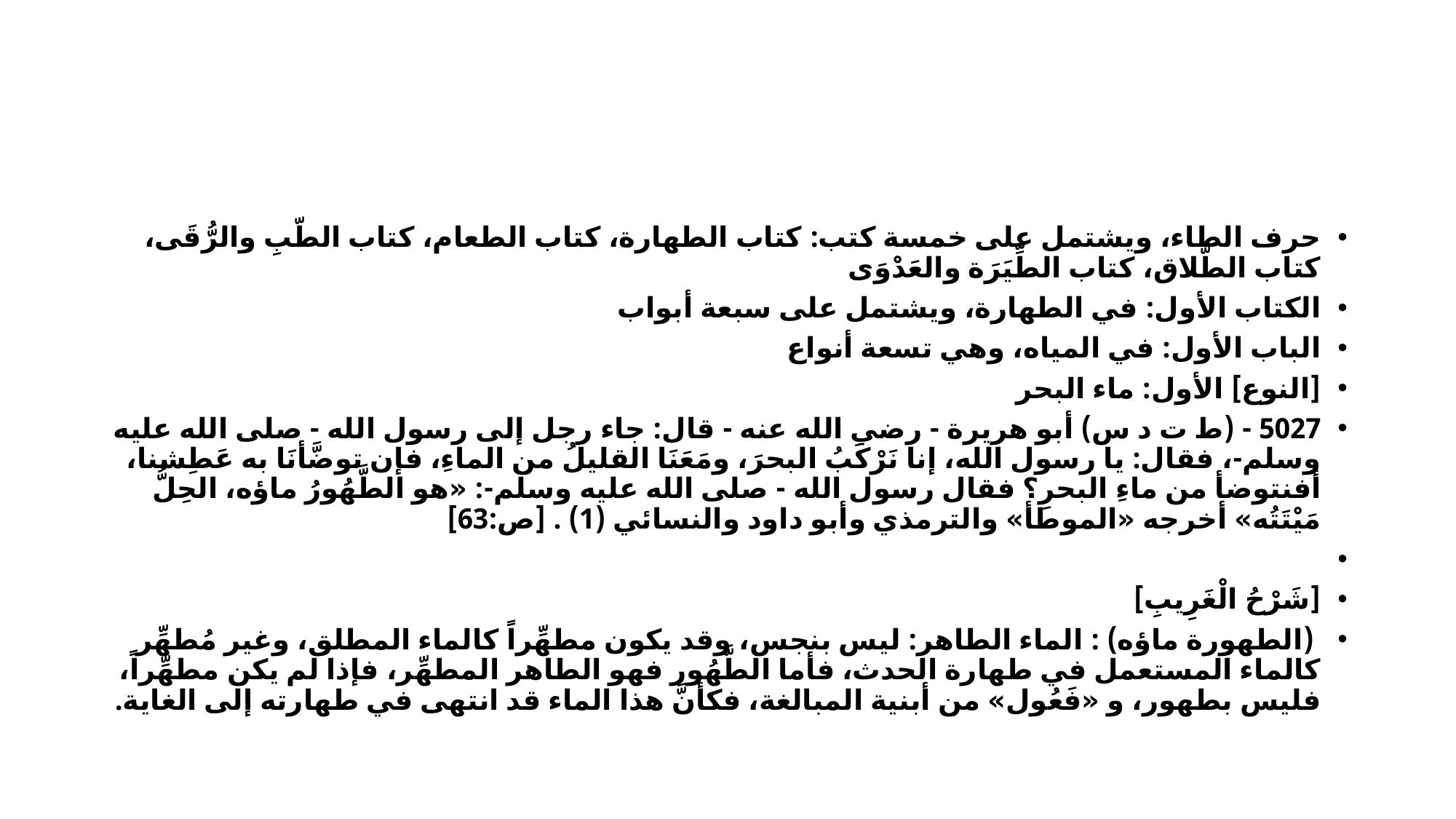

#
حرف الطاء، ويشتمل على خمسة كتب: كتاب الطهارة، كتاب الطعام، كتاب الطّبِ والرُّقَى، كتاب الطَّلاق، كتاب الطِّيَرَة والعَدْوَى
الكتاب الأول: في الطهارة، ويشتمل على سبعة أبواب
الباب الأول: في المياه، وهي تسعة أنواع
[النوع] الأول: ماء البحر
5027 - (ط ت د س) أبو هريرة - رضي الله عنه - قال: جاء رجل إلى رسول الله - صلى الله عليه وسلم-، فقال: يا رسول الله، إنا نَرْكَبُ البحرَ، ومَعَنَا القليلُ من الماءِ، فإن توضَّأنَا به عَطِشنا، أفنتوضأ من ماءِ البحرِ؟ فقال رسول الله - صلى الله عليه وسلم-: «هو الطَّهُورُ ماؤه، الحِلُّ مَيْتَتُه» أخرجه «الموطأ» والترمذي وأبو داود والنسائي (1) . [ص:63]

[شَرْحُ الْغَرِيبِ]
 (الطهورة ماؤه) : الماء الطاهر: ليس بنجس، وقد يكون مطهِّراً كالماء المطلق، وغير مُطهِّر كالماء المستعمل في طهارة الحدث، فأما الطَّهُور فهو الطاهر المطهِّر، فإذا لم يكن مطهِّراً، فليس بطهور، و «فَعُول» من أبنية المبالغة، فكأنَّ هذا الماء قد انتهى في طهارته إلى الغاية.